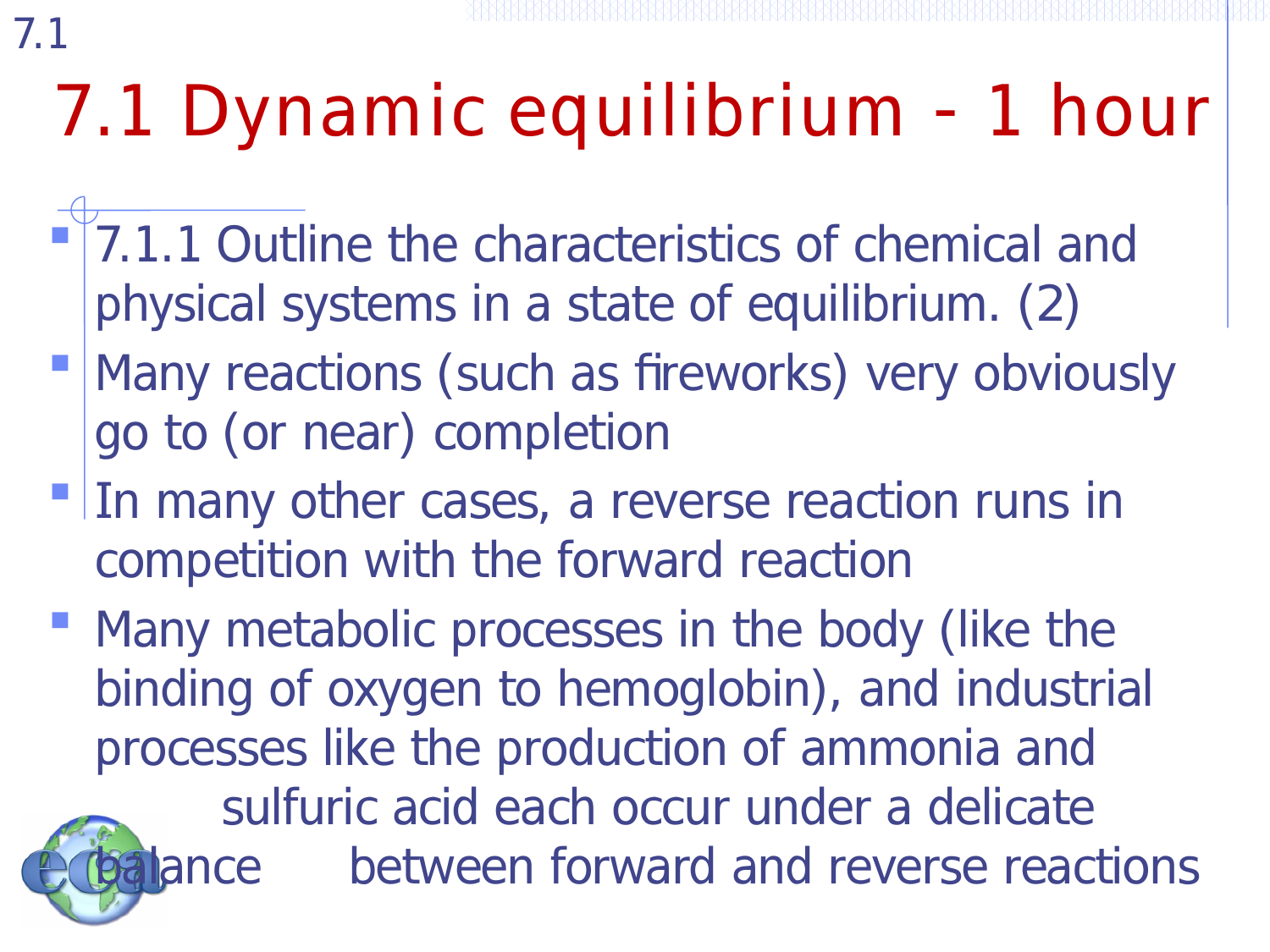

# 7.1 Dynamic equilibrium - 1 hour
7.1.1 Outline the characteristics of chemical and physical systems in a state of equilibrium. (2)
Many reactions (such as fireworks) very obviously go to (or near) completion
In many other cases, a reverse reaction runs in competition with the forward reaction
Many metabolic processes in the body (like the binding of oxygen to hemoglobin), and industrial processes like the production of ammonia and 	sulfuric acid each occur under a delicate balance 	between forward and reverse reactions